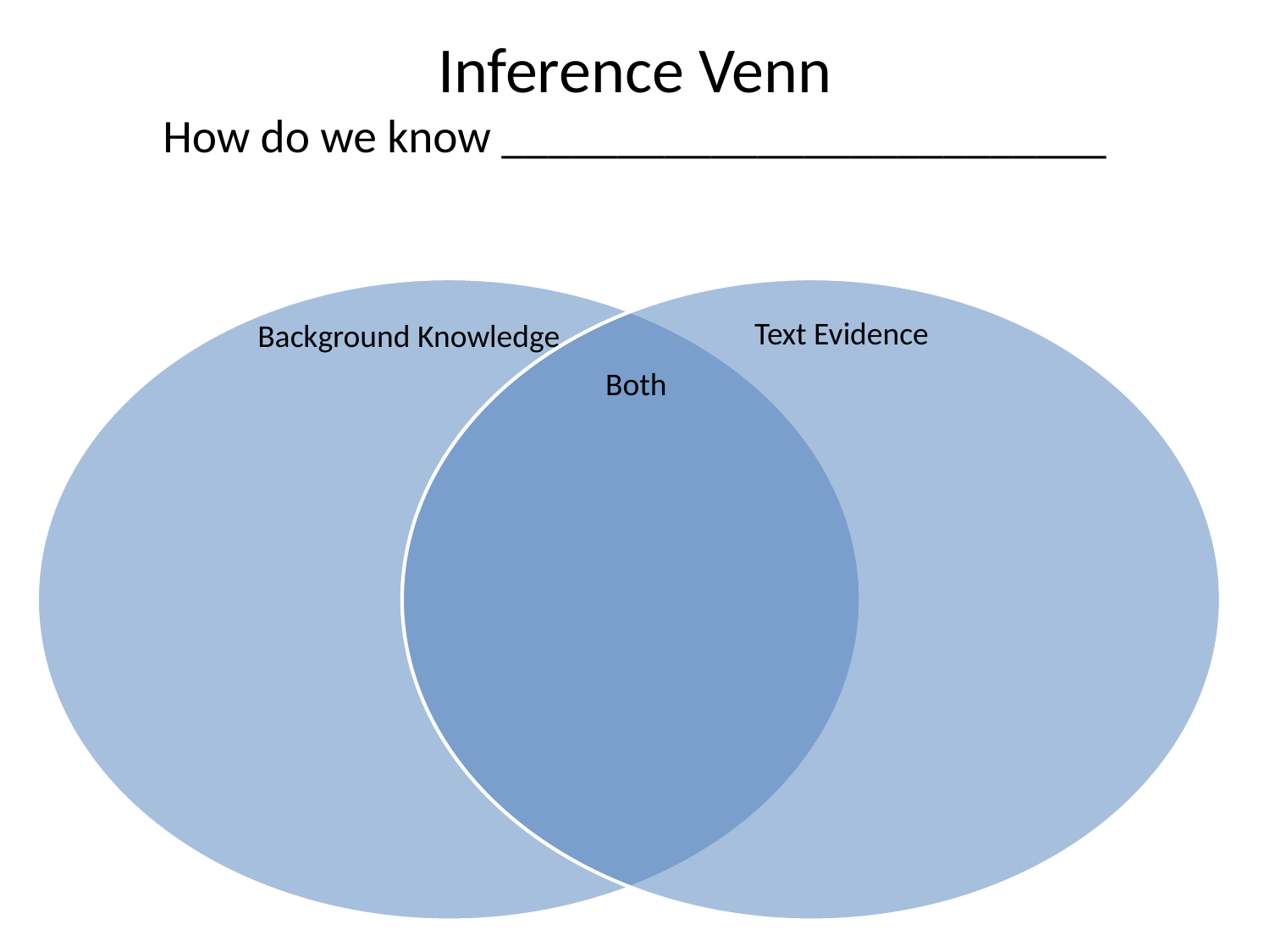

# Inference Venn How do we know __________________________

Text Evidence
Background Knowledge
Both